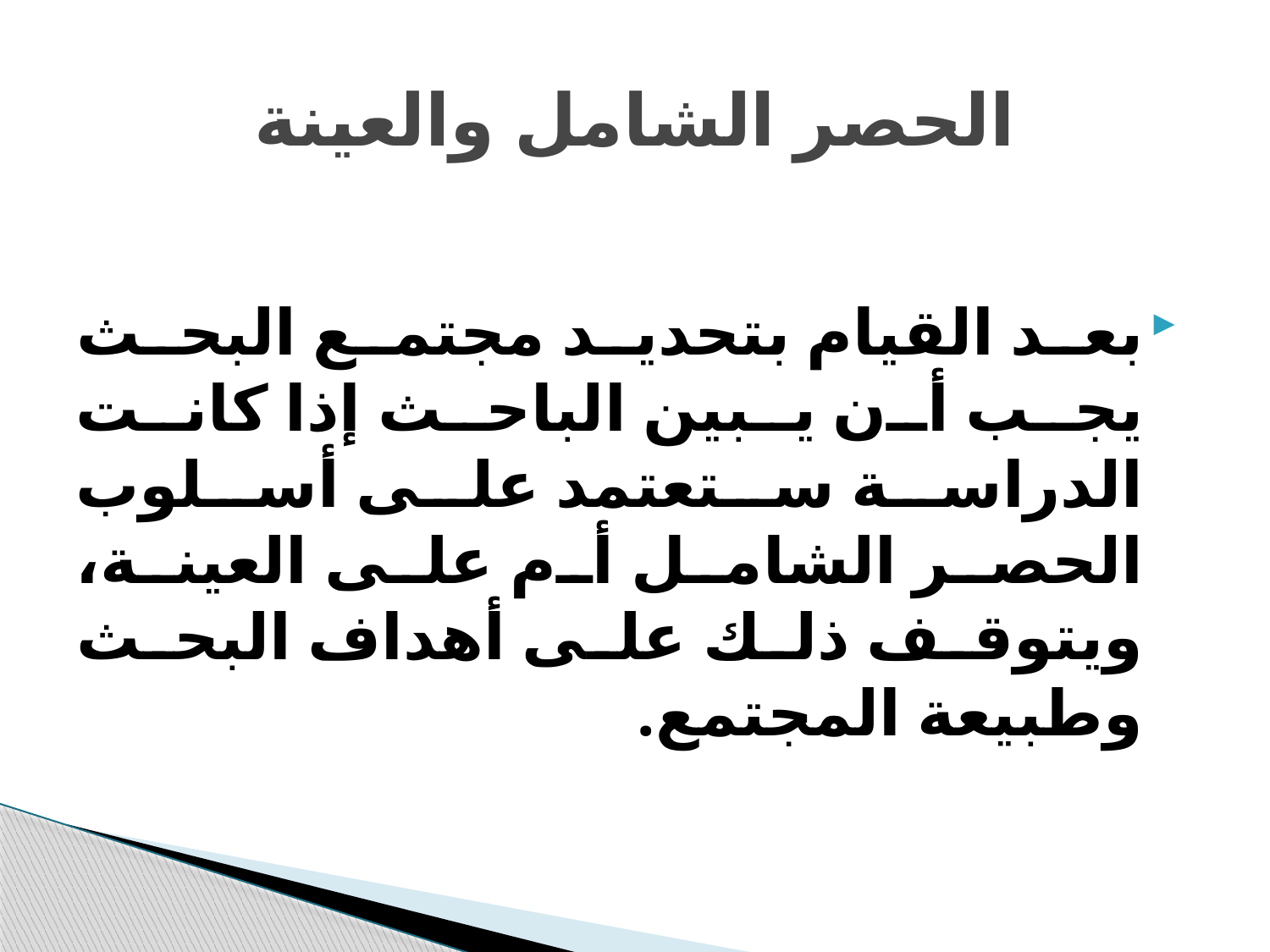

# الحصر الشامل والعينة
بعد القيام بتحديد مجتمع البحث يجب أن يبين الباحث إذا كانت الدراسة ستعتمد على أسلوب الحصر الشامل أم على العينة، ويتوقف ذلك على أهداف البحث وطبيعة المجتمع.